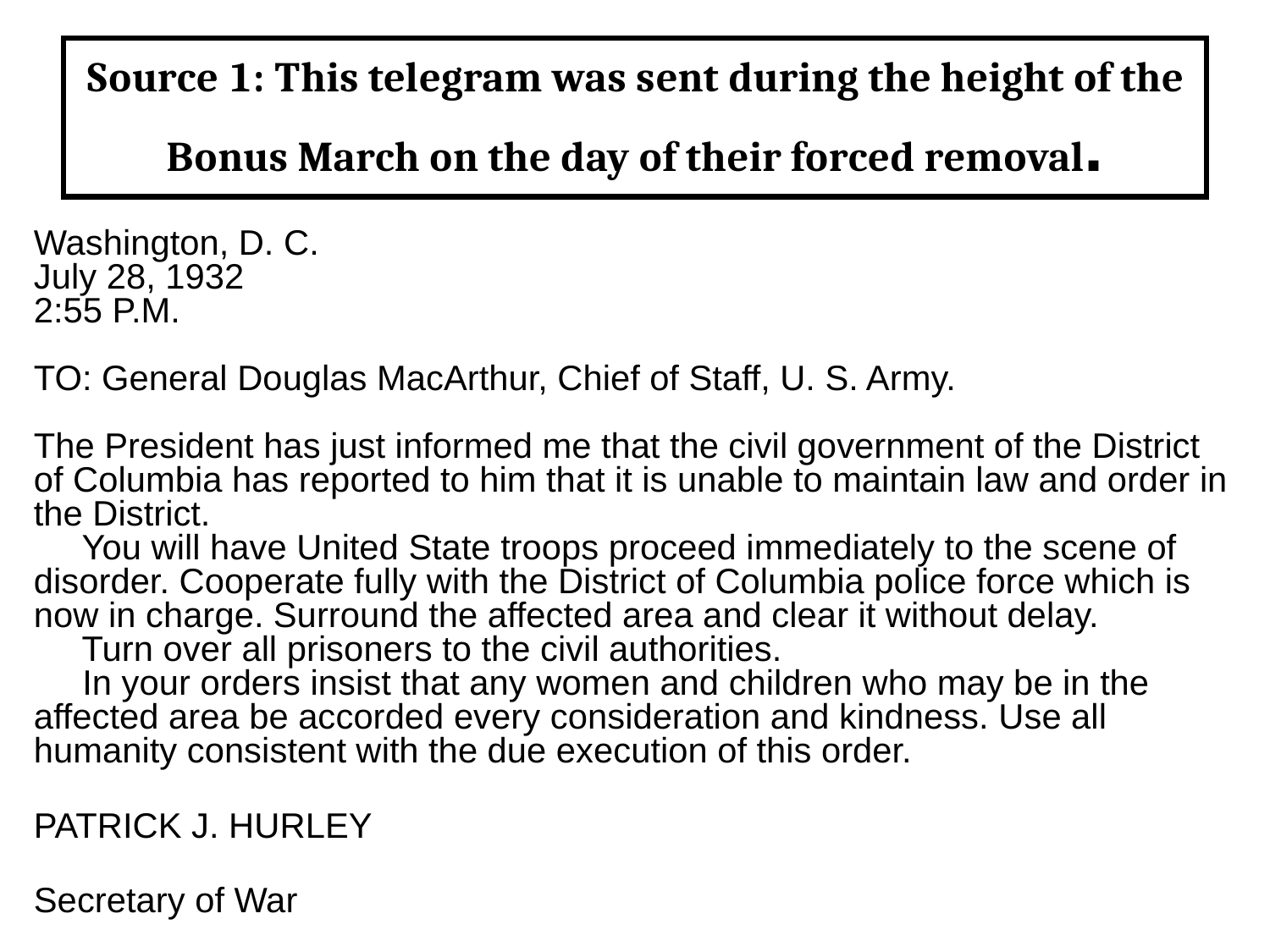

# Source 1: This telegram was sent during the height of the Bonus March on the day of their forced removal.
Washington, D. C.
July 28, 1932
2:55 P.M.
TO: General Douglas MacArthur, Chief of Staff, U. S. Army.
The President has just informed me that the civil government of the District of Columbia has reported to him that it is unable to maintain law and order in the District.
     You will have United State troops proceed immediately to the scene of disorder. Cooperate fully with the District of Columbia police force which is now in charge. Surround the affected area and clear it without delay.
     Turn over all prisoners to the civil authorities.
     In your orders insist that any women and children who may be in the affected area be accorded every consideration and kindness. Use all humanity consistent with the due execution of this order.
PATRICK J. HURLEY
Secretary of War